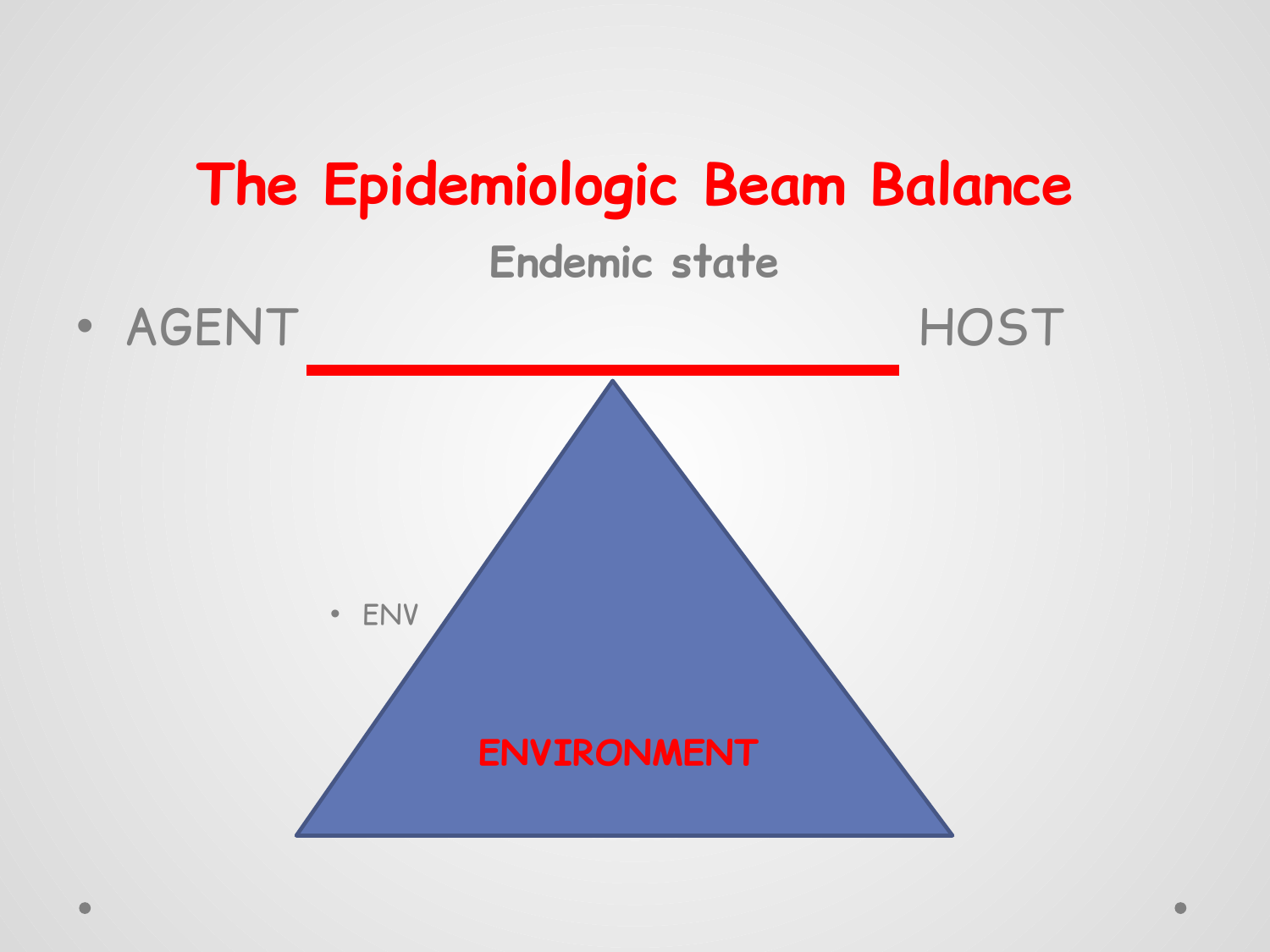

# The Epidemiologic Beam Balance

Endemic state
AGENT                                          HOST

ENV

ENVIRONMENT